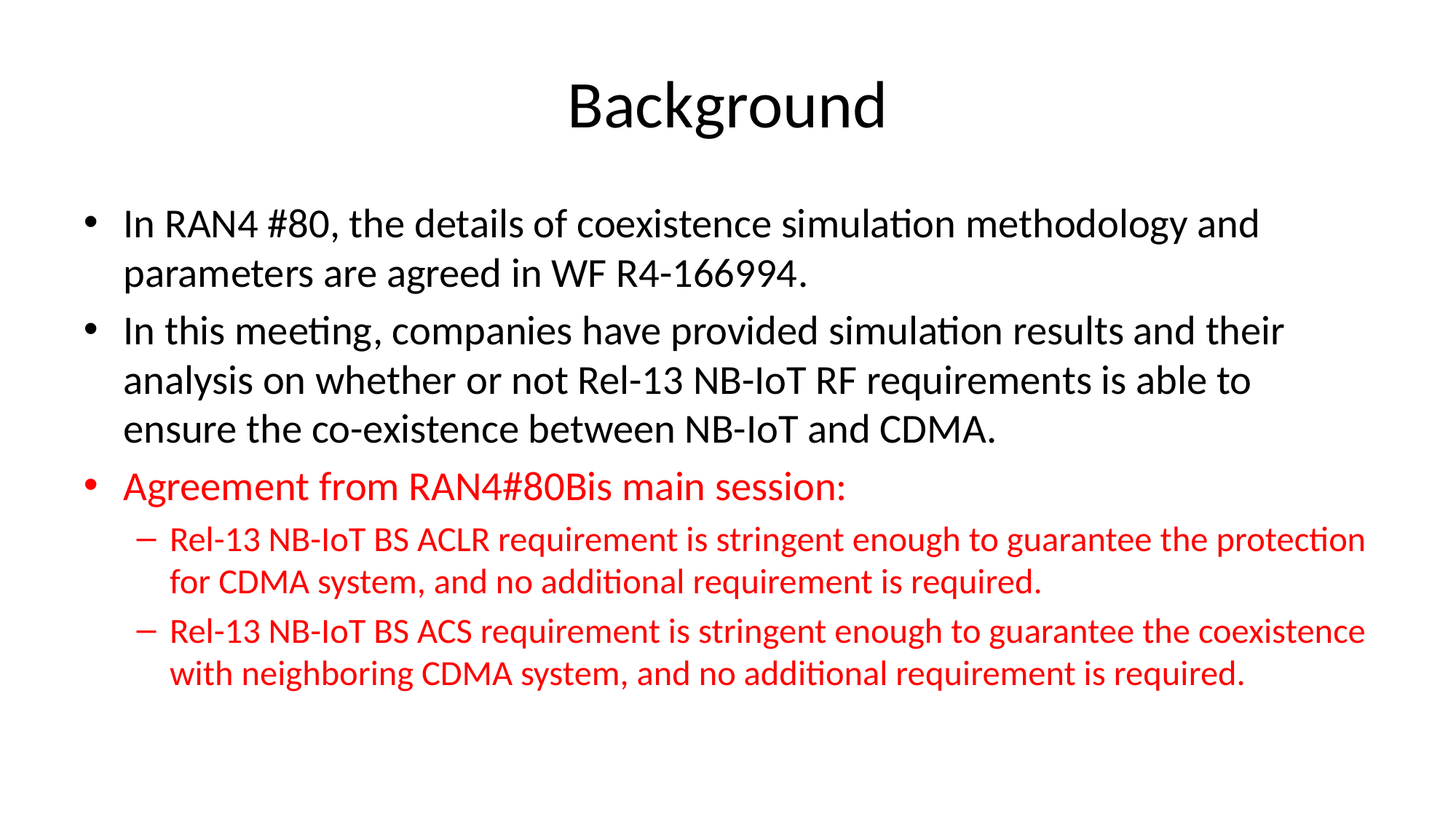

# Background
In RAN4 #80, the details of coexistence simulation methodology and parameters are agreed in WF R4-166994.
In this meeting, companies have provided simulation results and their analysis on whether or not Rel-13 NB-IoT RF requirements is able to ensure the co-existence between NB-IoT and CDMA.
Agreement from RAN4#80Bis main session:
Rel-13 NB-IoT BS ACLR requirement is stringent enough to guarantee the protection for CDMA system, and no additional requirement is required.
Rel-13 NB-IoT BS ACS requirement is stringent enough to guarantee the coexistence with neighboring CDMA system, and no additional requirement is required.